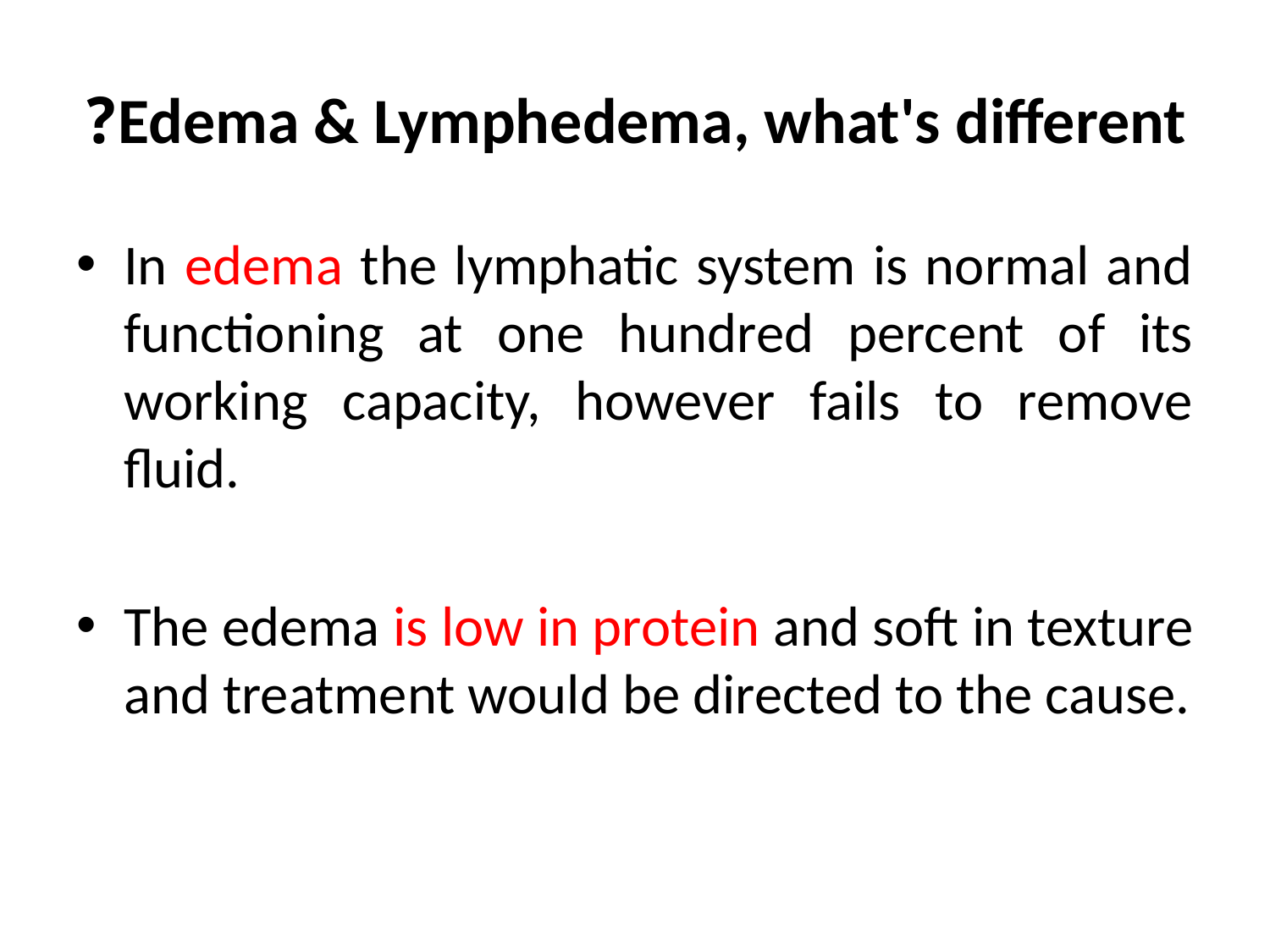

# Edema & Lymphedema, what's different?
In edema the lymphatic system is normal and functioning at one hundred percent of its working capacity, however fails to remove fluid.

The edema is low in protein and soft in texture and treatment would be directed to the cause.